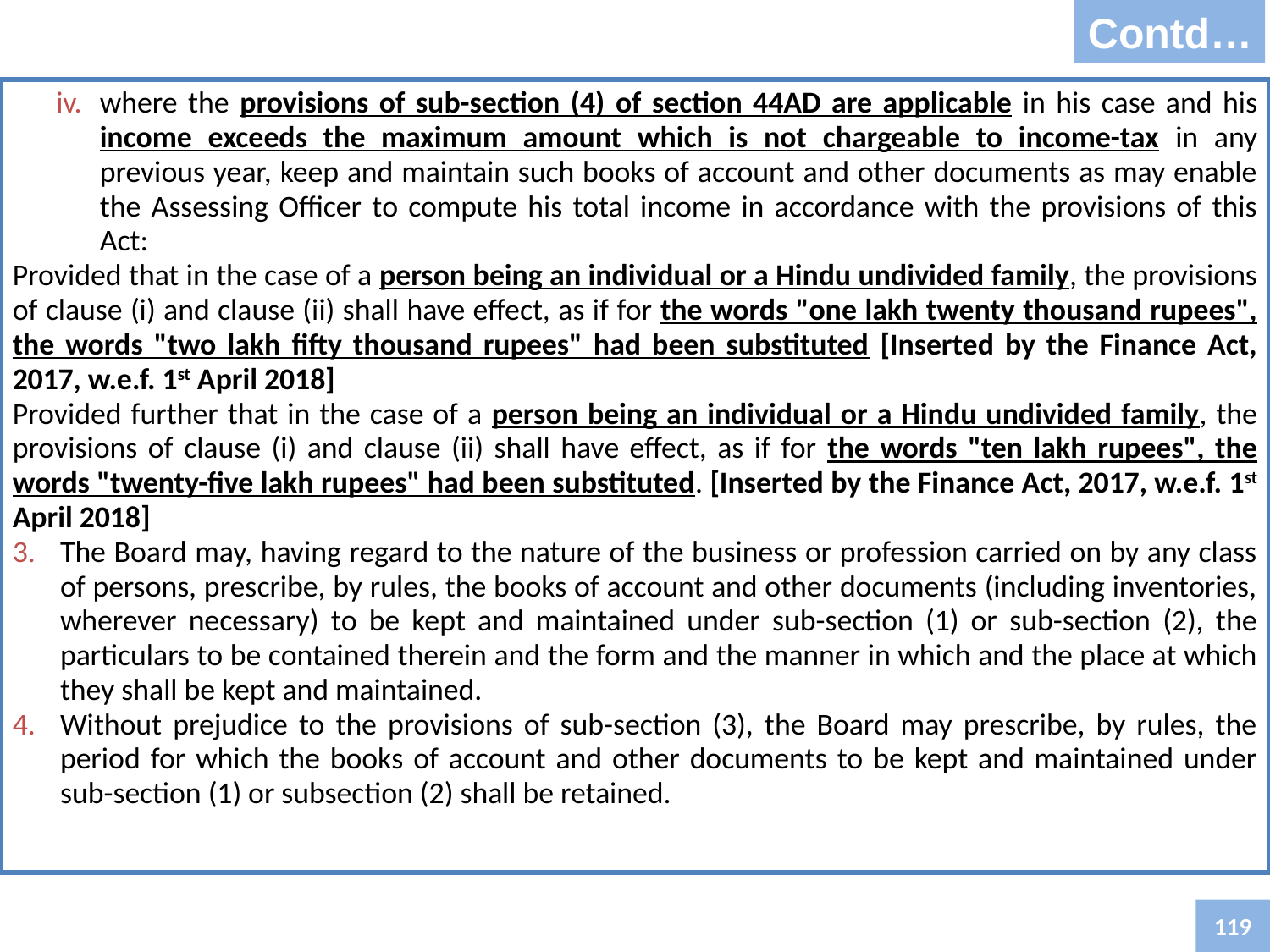

Contd….
where the provisions of sub-section (4) of section 44AD are applicable in his case and his income exceeds the maximum amount which is not chargeable to income-tax in any previous year, keep and maintain such books of account and other documents as may enable the Assessing Officer to compute his total income in accordance with the provisions of this Act:
Provided that in the case of a person being an individual or a Hindu undivided family, the provisions of clause (i) and clause (ii) shall have effect, as if for the words "one lakh twenty thousand rupees", the words "two lakh fifty thousand rupees" had been substituted [Inserted by the Finance Act, 2017, w.e.f. 1st April 2018]
Provided further that in the case of a person being an individual or a Hindu undivided family, the provisions of clause (i) and clause (ii) shall have effect, as if for the words "ten lakh rupees", the words "twenty-five lakh rupees" had been substituted. [Inserted by the Finance Act, 2017, w.e.f. 1st April 2018]
The Board may, having regard to the nature of the business or profession carried on by any class of persons, prescribe, by rules, the books of account and other documents (including inventories, wherever necessary) to be kept and maintained under sub-section (1) or sub-section (2), the particulars to be contained therein and the form and the manner in which and the place at which they shall be kept and maintained.
Without prejudice to the provisions of sub-section (3), the Board may prescribe, by rules, the period for which the books of account and other documents to be kept and maintained under sub-section (1) or subsection (2) shall be retained.
119